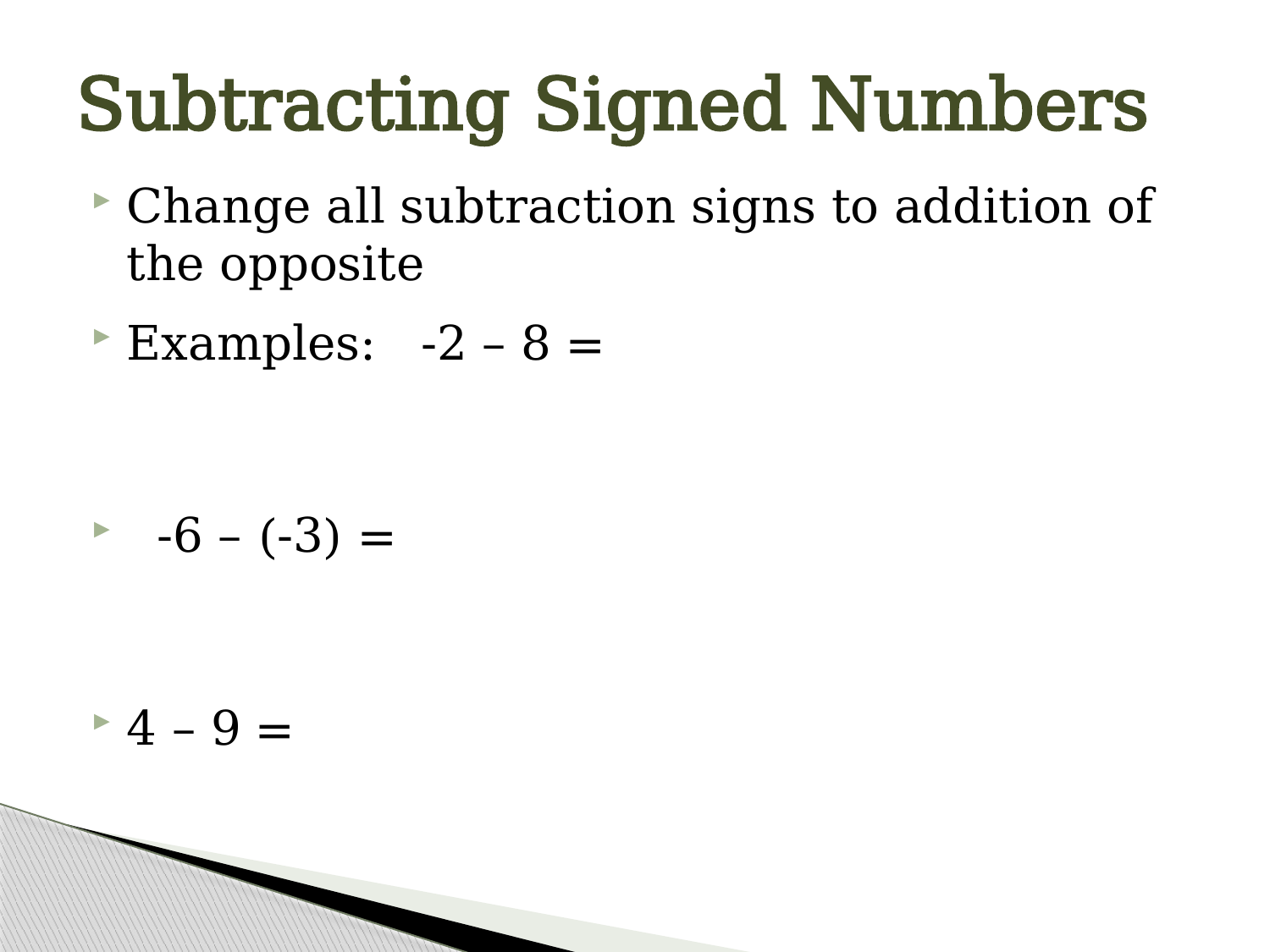

# Subtracting Signed Numbers
Change all subtraction signs to addition of the opposite

Examples:   -2 – 8 =

  -6 – (-3) =

4 – 9 =